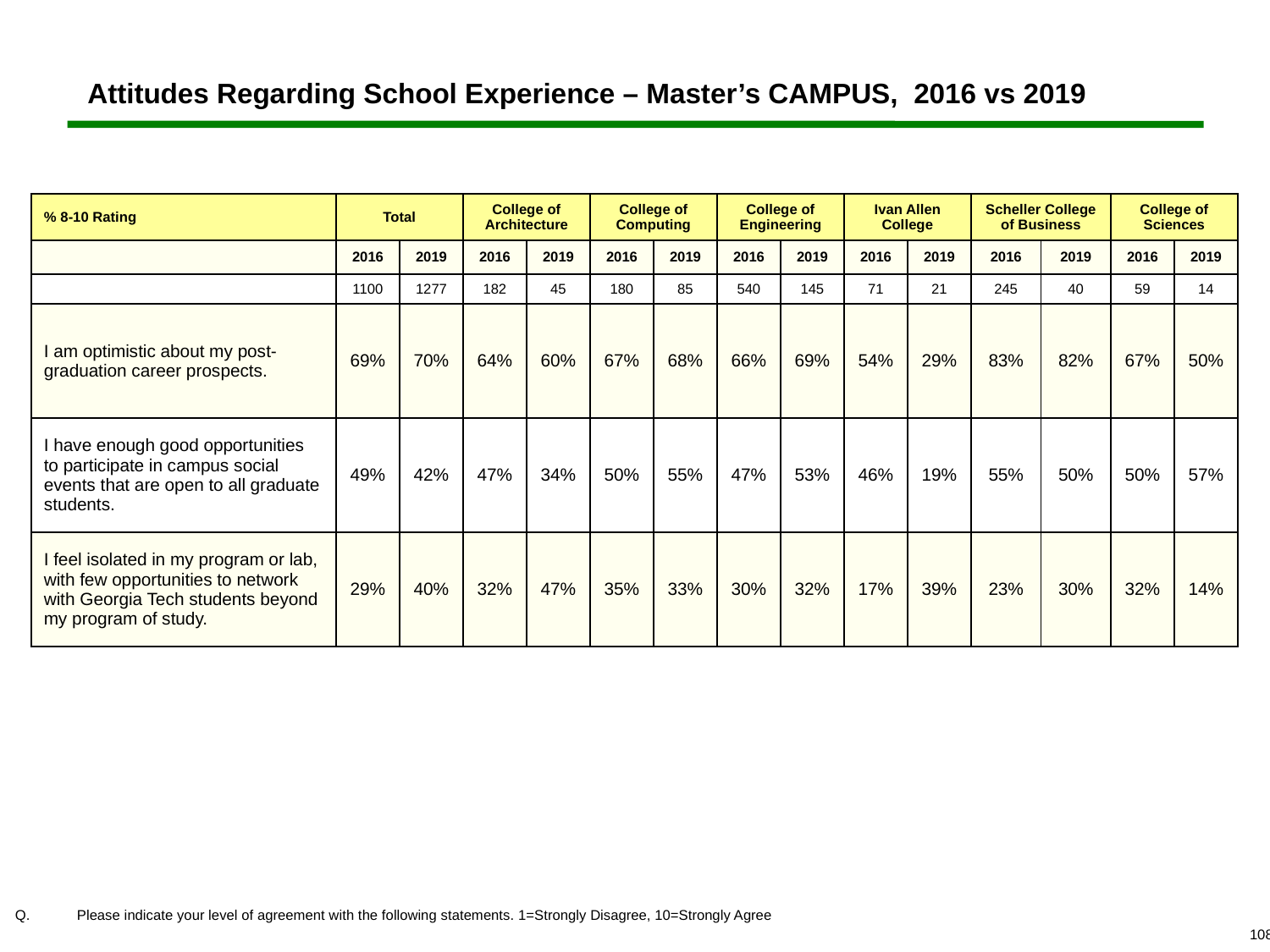

# Attitudes Regarding School Experience – Master’s CAMPUS,  2016 vs 2019
| % 8-10 Rating | Total |  | College of Architecture |  | College of Computing |  | College of Engineering |  | Ivan Allen College |  | Scheller College of Business |  | College of Sciences |  |
| --- | --- | --- | --- | --- | --- | --- | --- | --- | --- | --- | --- | --- | --- | --- |
|  | 2016 | 2019 | 2016 | 2019 | 2016 | 2019 | 2016 | 2019 | 2016 | 2019 | 2016 | 2019 | 2016 | 2019 |
|  | 1100 | 1277 | 182 | 45 | 180 | 85 | 540 | 145 | 71 | 21 | 245 | 40 | 59 | 14 |
| I am optimistic about my post-graduation career prospects. | 69% | 70% | 64% | 60% | 67% | 68% | 66% | 69% | 54% | 29% | 83% | 82% | 67% | 50% |
| I have enough good opportunities to participate in campus social events that are open to all graduate students. | 49% | 42% | 47% | 34% | 50% | 55% | 47% | 53% | 46% | 19% | 55% | 50% | 50% | 57% |
| I feel isolated in my program or lab, with few opportunities to network with Georgia Tech students beyond my program of study. | 29% | 40% | 32% | 47% | 35% | 33% | 30% | 32% | 17% | 39% | 23% | 30% | 32% | 14% |
 	Please indicate your level of agreement with the following statements. 1=Strongly Disagree, 10=Strongly Agree